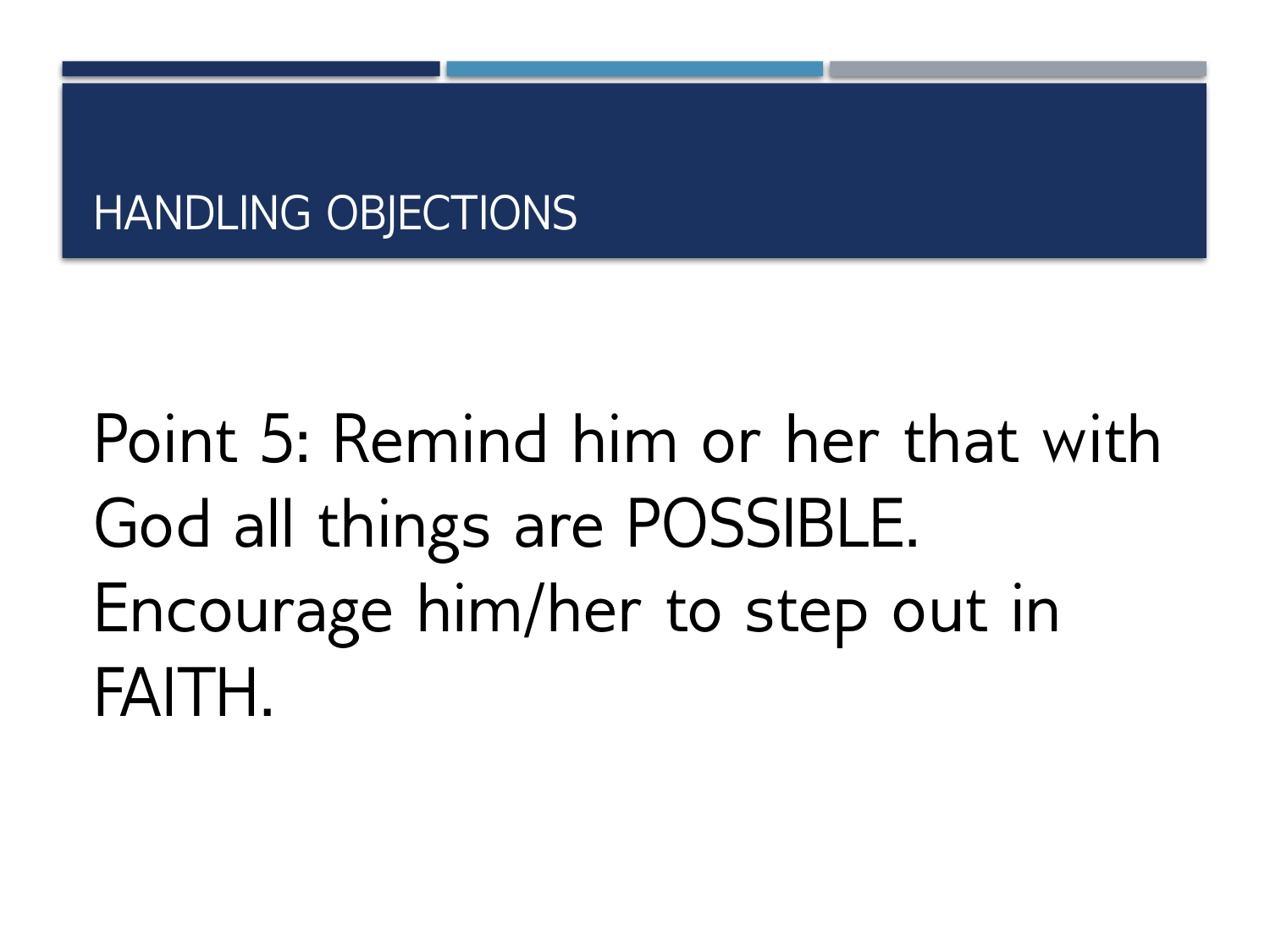

# HANDLING OBJECTIONS
Point 5: Remind him or her that with God all things are POSSIBLE. Encourage him/her to step out in FAITH.